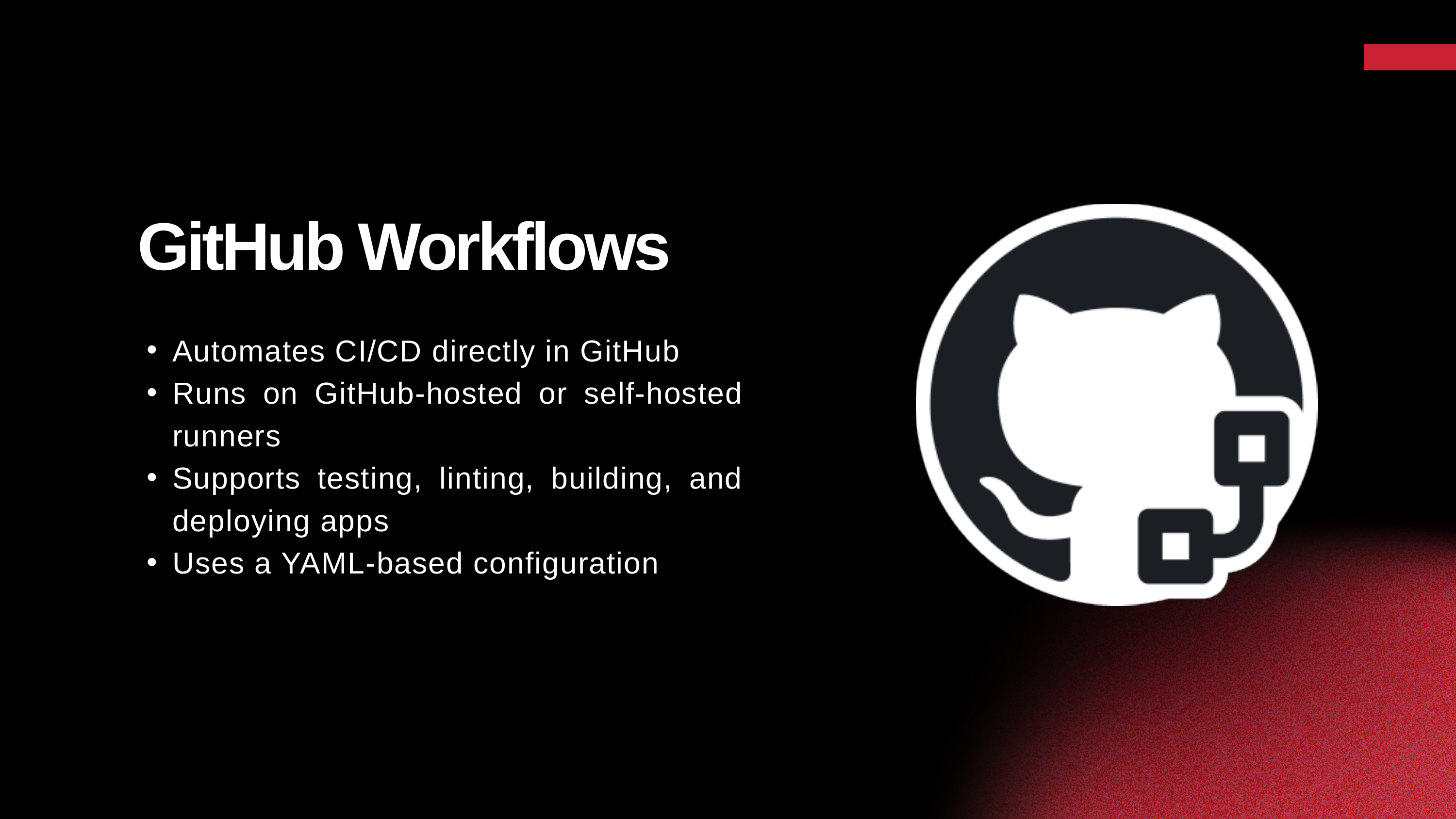

GitHub Workflows
Automates CI/CD directly in GitHub
Runs on GitHub-hosted or self-hosted runners
Supports testing, linting, building, and deploying apps
Uses a YAML-based configuration